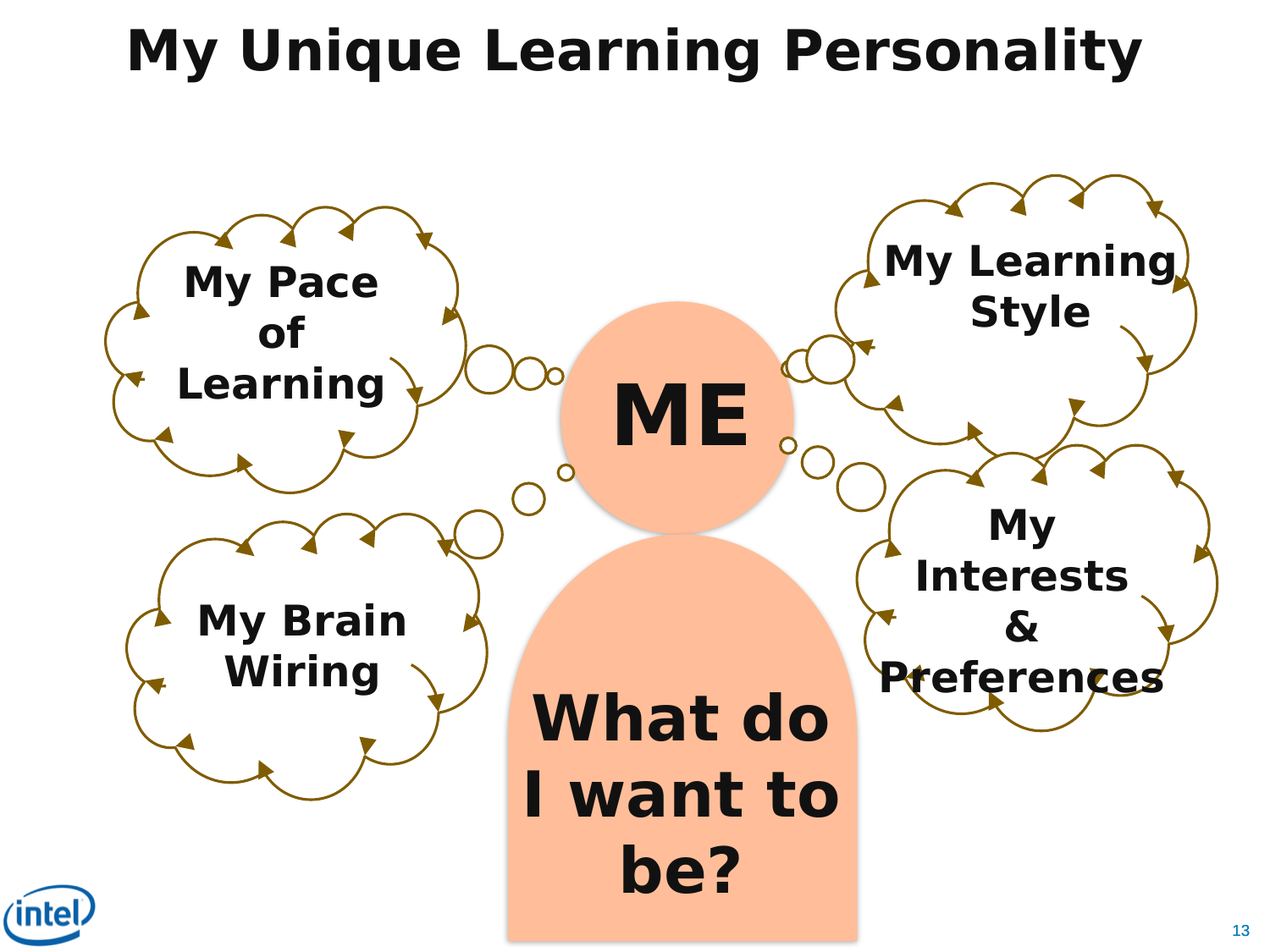

# My Unique Learning Personality

My Learning
Style
My Pace
of
Learning

ME

My
Interests
&
Preferences

My Brain
Wiring
What do I want to be?